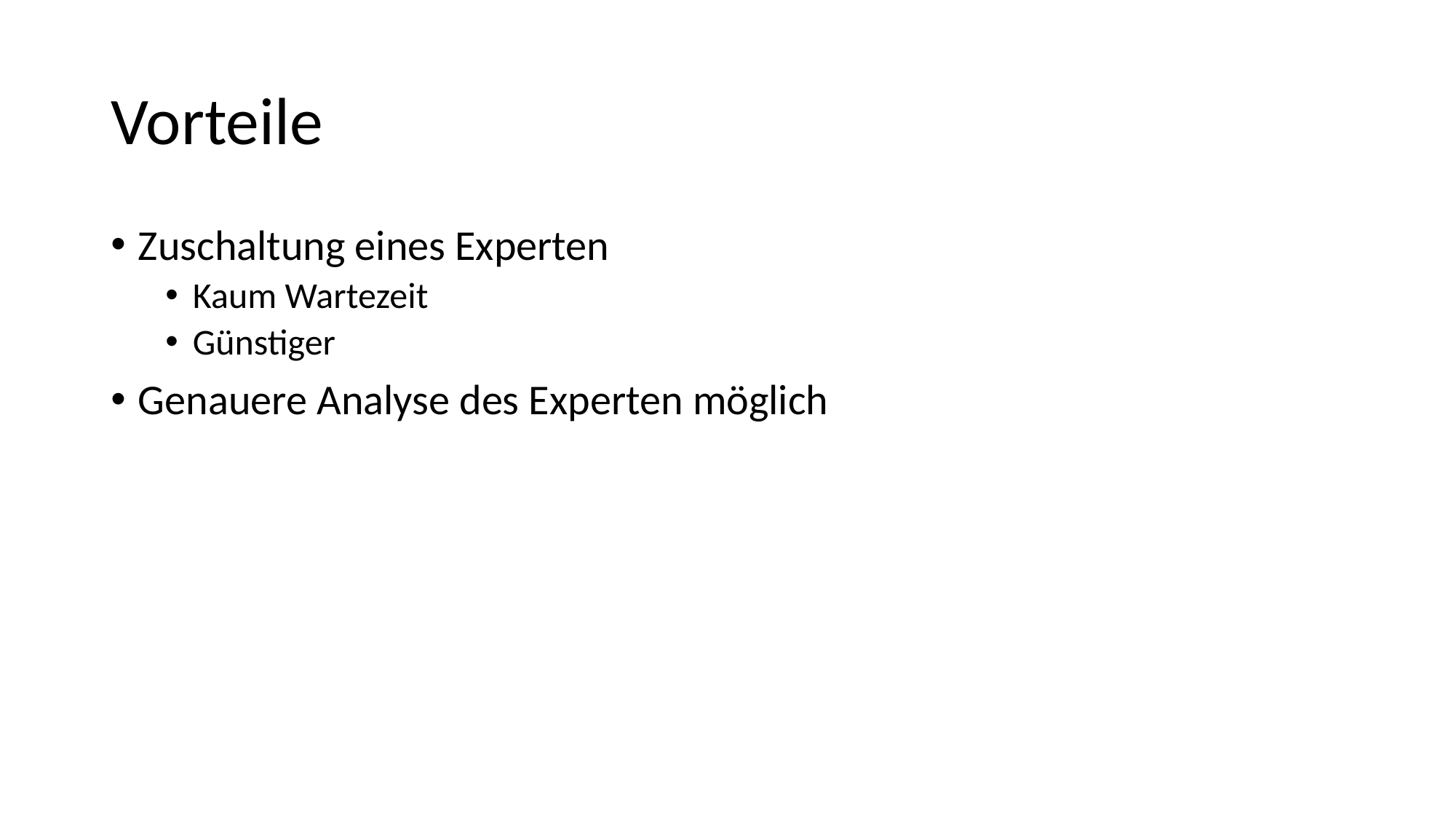

# Vorteile
Zuschaltung eines Experten
Kaum Wartezeit
Günstiger
Genauere Analyse des Experten möglich